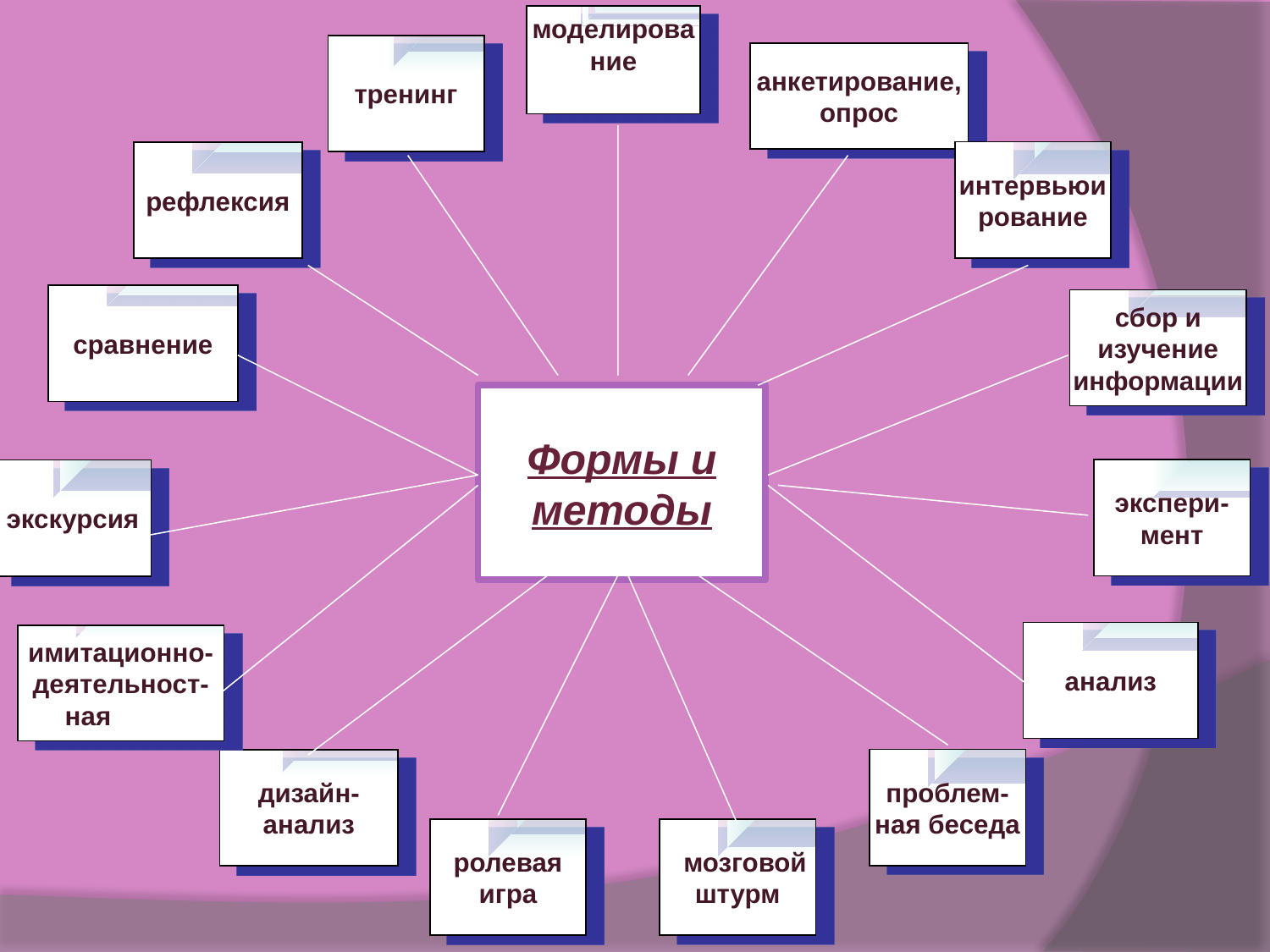

моделирование ситуаций
тренинг
анкетирование,
опрос

интервьюирование
рефлексия

сравнение
сбор и изучение информации

Формы и методы
экспери-
мент
экскурсия

анализ
имитационно-деятельност-
ная игра
проблем-
ная беседа
дизайн-анализ
ролевая игра
«мозговой штурм